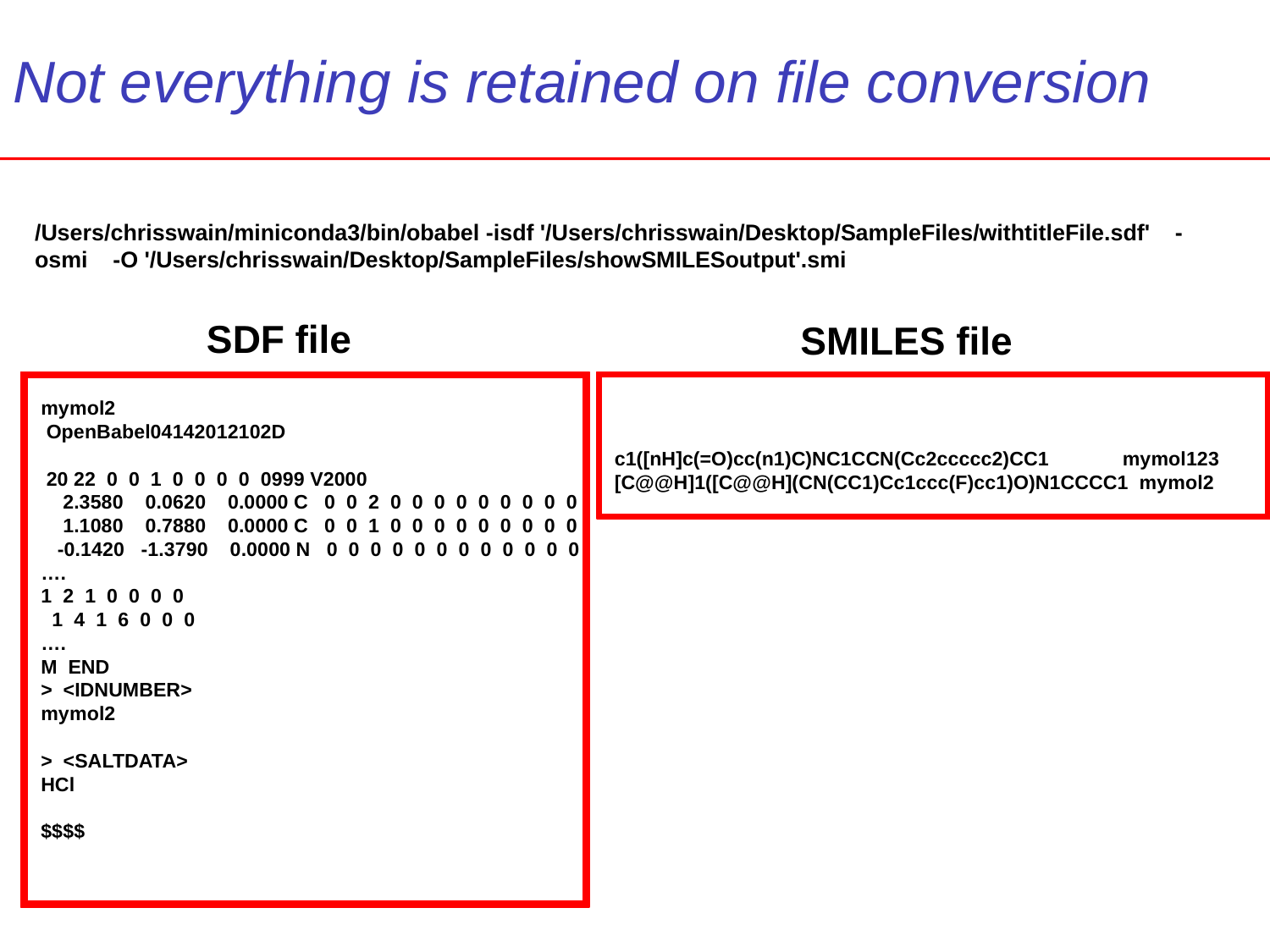

# Not everything is retained on file conversion
/Users/chrisswain/miniconda3/bin/obabel -isdf '/Users/chrisswain/Desktop/SampleFiles/withtitleFile.sdf'    -osmi    -O '/Users/chrisswain/Desktop/SampleFiles/showSMILESoutput'.smi
SDF file
SMILES file

mymol2
 OpenBabel04142012102D

 20 22  0  0  1  0  0  0  0  0999 V2000
    2.3580    0.0620    0.0000 C   0  0  2  0  0  0  0  0  0  0  0  0
    1.1080    0.7880    0.0000 C   0  0  1  0  0  0  0  0  0  0  0  0
   -0.1420   -1.3790    0.0000 N   0  0  0  0  0  0  0  0  0  0  0  0
….
1  2  1  0  0  0  0
  1  4  1  6  0  0  0
….
M  END
>  <IDNUMBER>
mymol2

>  <SALTDATA>
HCl

$$$$

c1([nH]c(=O)cc(n1)C)NC1CCN(Cc2ccccc2)CC1	mymol123
[C@@H]1([C@@H](CN(CC1)Cc1ccc(F)cc1)O)N1CCCC1  mymol2